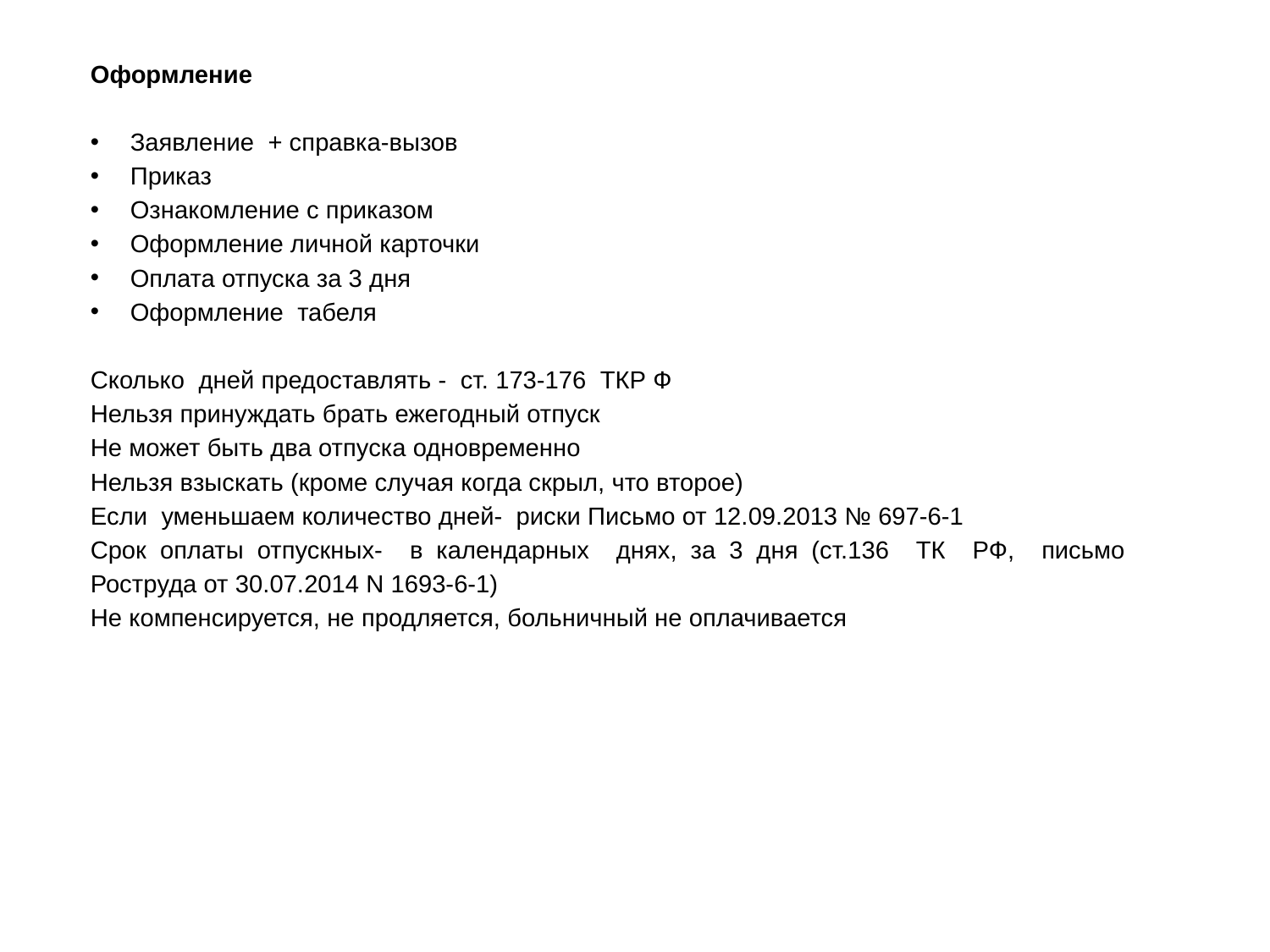

Оформление

Заявление  + справка-вызов
Приказ
Ознакомление с приказом
Оформление личной карточки
Оплата отпуска за 3 дня
Оформление  табеля

Сколько  дней предоставлять -  ст. 173-176  ТКР Ф
Нельзя принуждать брать ежегодный отпуск
Не может быть два отпуска одновременно
Нельзя взыскать (кроме случая когда скрыл, что второе)
Если  уменьшаем количество дней-  риски Письмо от 12.09.2013 № 697-6-1
Срок оплаты отпускных-  в календарных  днях, за 3 дня (ст.136  ТК  РФ,  письмо Роструда от 30.07.2014 N 1693-6-1)
Не компенсируется, не продляется, больничный не оплачивается
Дипломы
Диплом «Мастер делового администрирования –  Master of Business Ad
ministration (MBA)» на русском языке
Диплом Master of Business Administration с логотипом UNESCO на английском языке